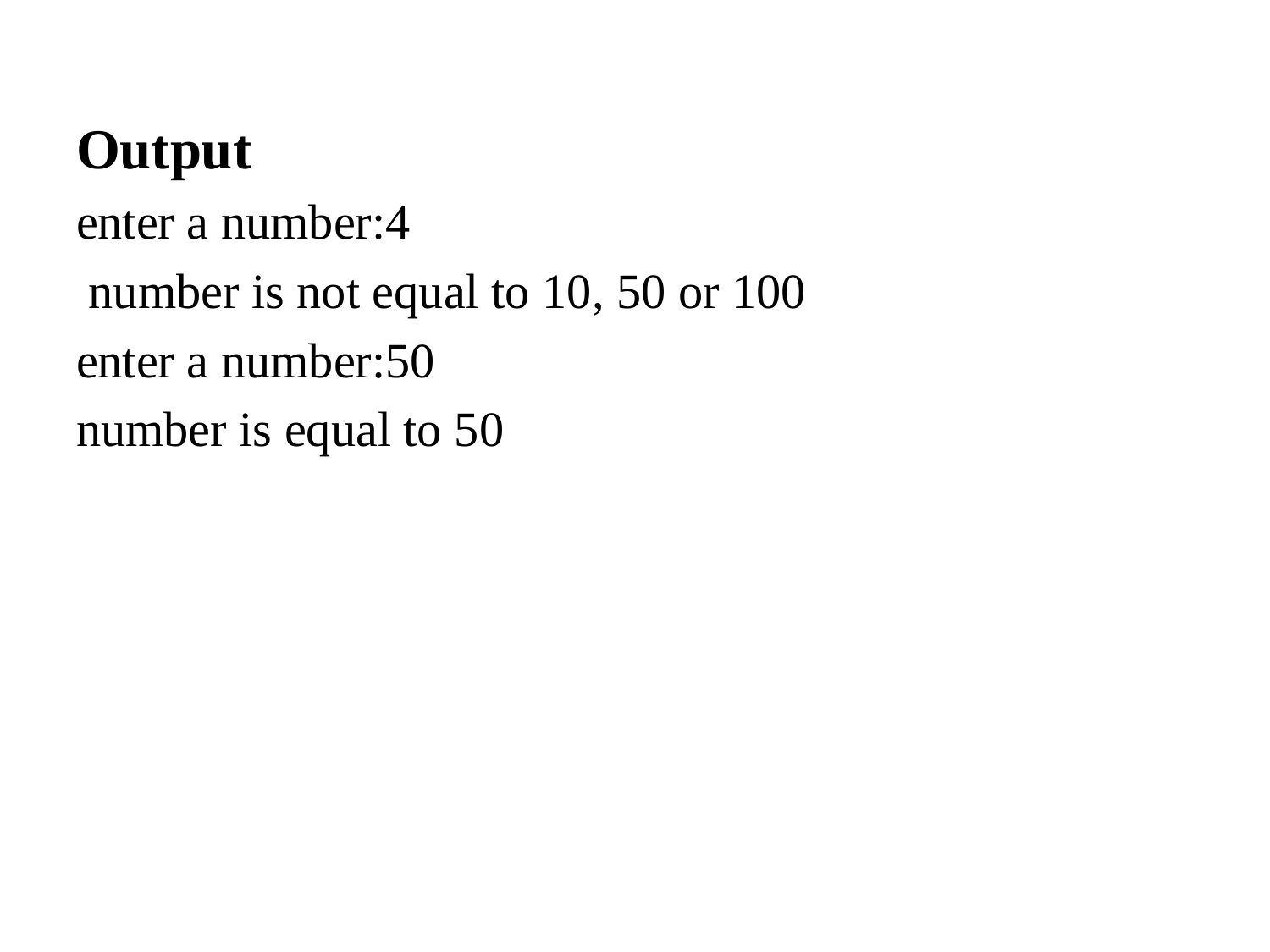

Output
enter a number:4
 number is not equal to 10, 50 or 100
enter a number:50
number is equal to 50